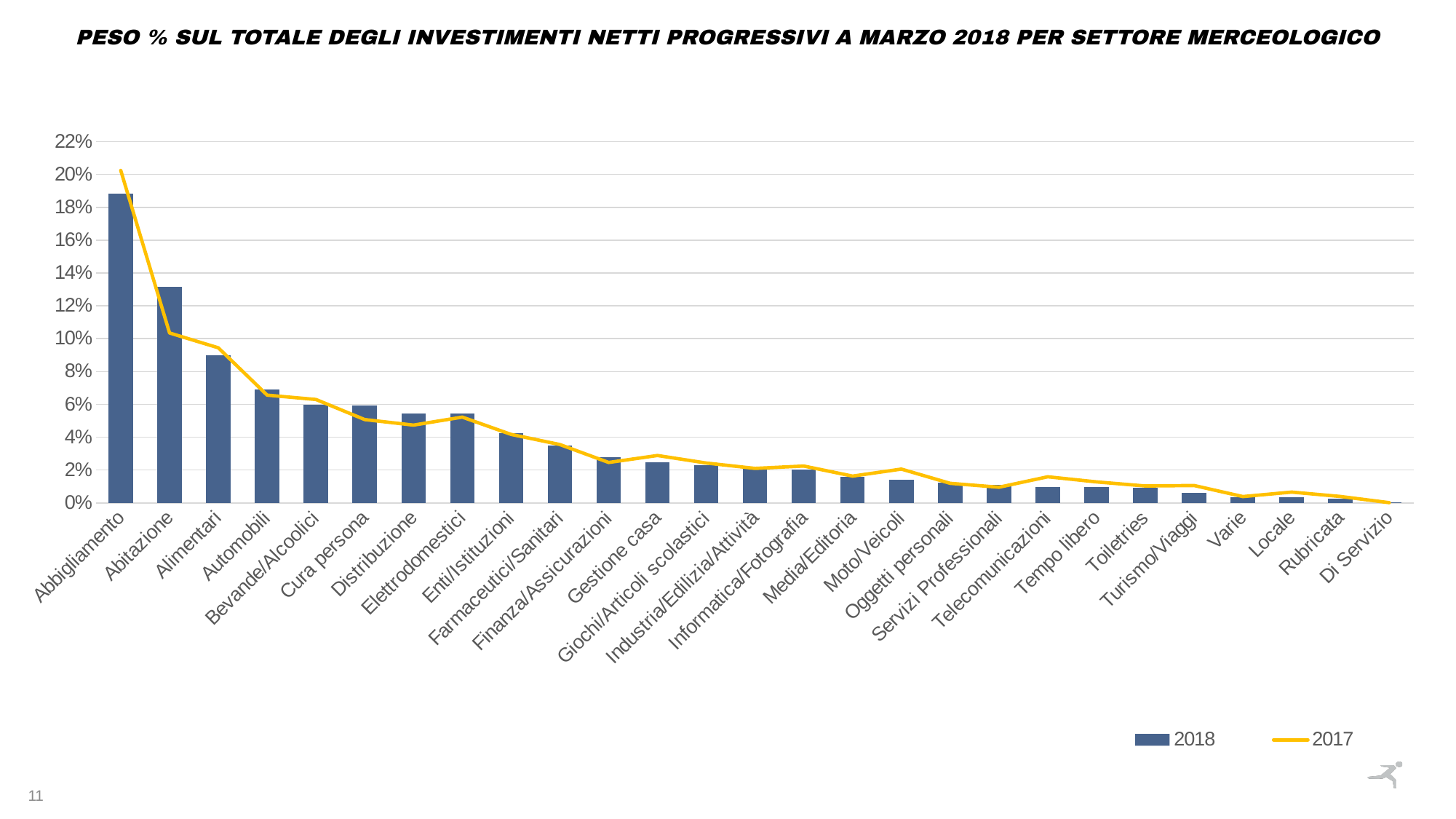

PESO % SUL TOTALE DEGLI INVESTIMENTI NETTI progressivi a Marzo 2018 PER SETTORE MERCEOLOGICO

### Chart

| Category | 2018 | 2017 |
|---|---|---|
| Abbigliamento | 0.18854717559647835 | 0.20249377411526273 |
| Abitazione | 0.13142701534466006 | 0.10350477967719572 |
| Alimentari | 0.09008305479967584 | 0.0944637738059136 |
| Automobili | 0.06890554950469811 | 0.06562668811164442 |
| Bevande/Alcoolici | 0.05993432694099909 | 0.06297411610188215 |
| Cura persona | 0.059205168987807893 | 0.05075916910573999 |
| Distribuzione | 0.054569350272289444 | 0.0473843875742739 |
| Elettrodomestici | 0.05451568827191925 | 0.05224484744042643 |
| Enti/Istituzioni | 0.04257138283324783 | 0.041716942457911674 |
| Farmaceutici/Sanitari | 0.03475785680556288 | 0.03552637404258703 |
| Finanza/Assicurazioni | 0.027953070834924282 | 0.024600984907879382 |
| Gestione casa | 0.024845375497332716 | 0.028847990924226144 |
| Giochi/Articoli scolastici | 0.023011288356266882 | 0.024269515005622123 |
| Industria/Edilizia/Attività | 0.021846113977293587 | 0.02099454184997654 |
| Informatica/Fotografia | 0.020340719364822183 | 0.022429720156682344 |
| Media/Editoria | 0.015816188952429557 | 0.016290354087603837 |
| Moto/Veicoli | 0.014102679844626929 | 0.020567669294934296 |
| Oggetti personali | 0.012466807485092995 | 0.011899072663131763 |
| Servizi Professionali | 0.010953687916398875 | 0.009513908256160379 |
| Telecomunicazioni | 0.009746157218804924 | 0.015881002947972993 |
| Tempo libero | 0.009711931389842214 | 0.012774252848275863 |
| Toiletries | 0.009101354338923265 | 0.010272100538357627 |
| Turismo/Viaggi | 0.00616739149033604 | 0.010559452978547408 |
| Varie | 0.003527268510145672 | 0.0038433298792218055 |
| Locale | 0.003398643596908308 | 0.006553641647326181 |
| Rubricata | 0.002357116719817738 | 0.0038872351282262553 |
| Di Servizio | 0.00013763514869480416 | 0.00012037445301802648 |
11